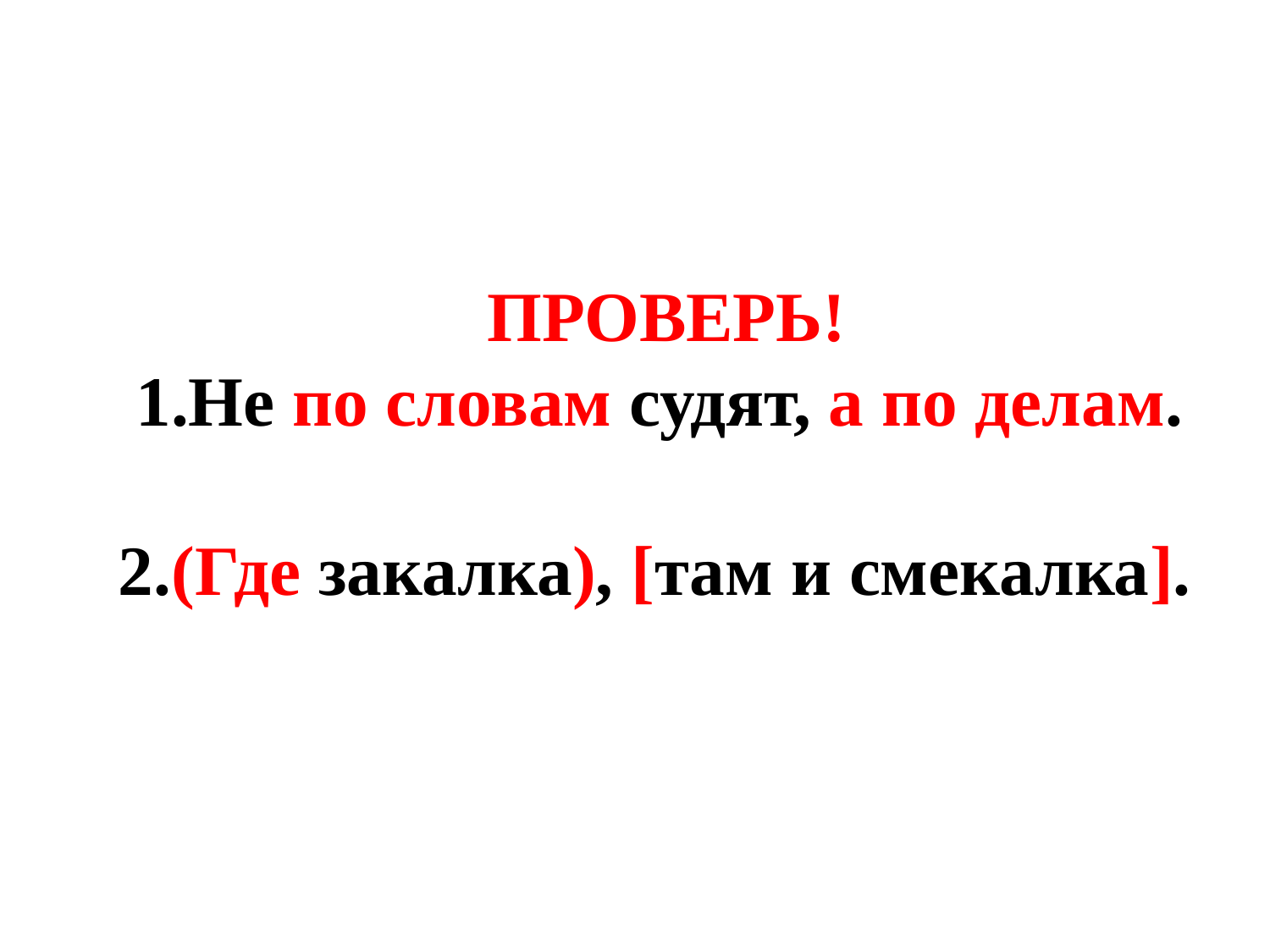

ПРОВЕРЬ!
 1.Не по словам судят, а по делам.

2.(Где закалка), [там и смекалка].